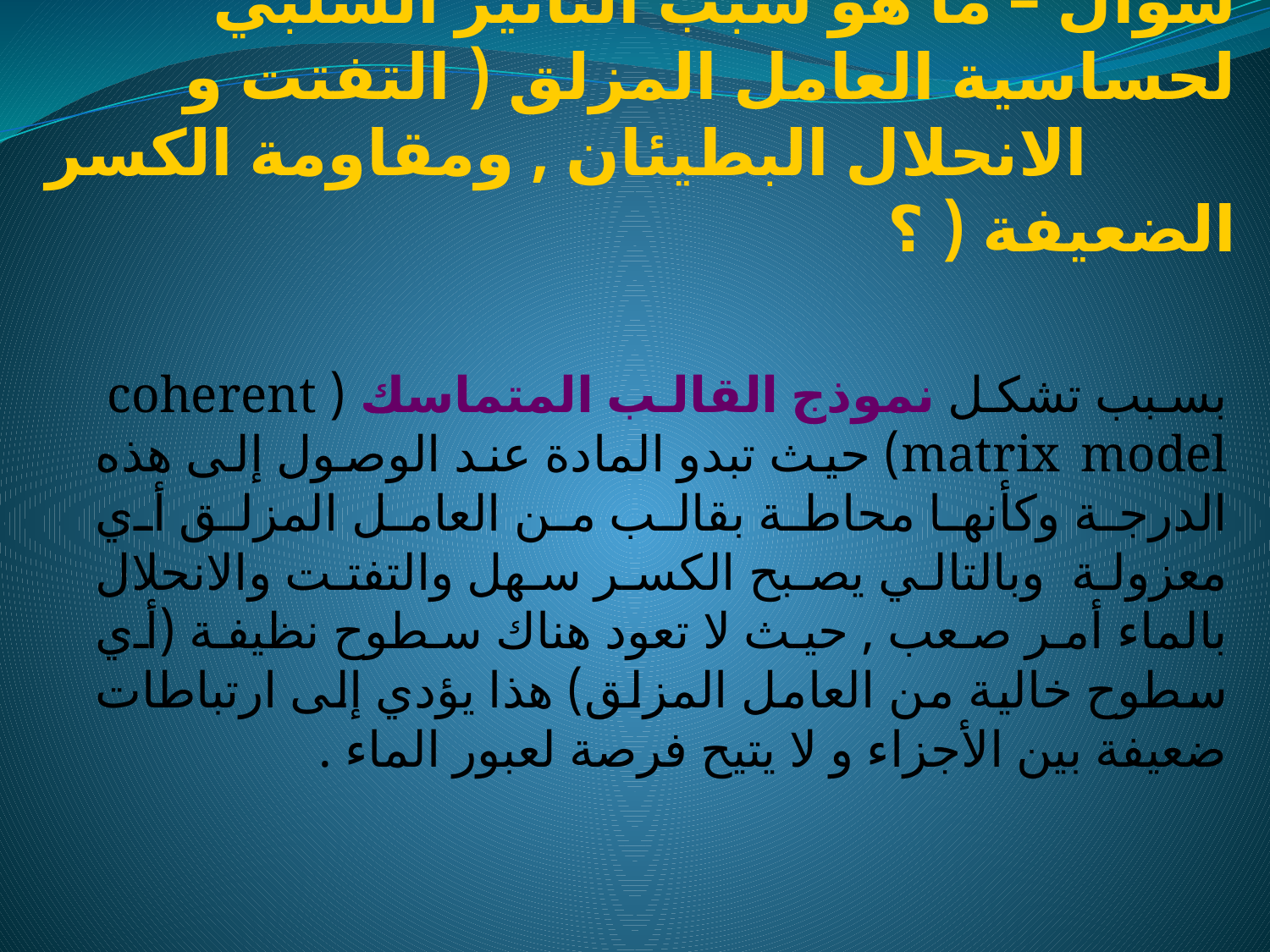

# سؤال – ما هو سبب التأثير السلبي لحساسية العامل المزلق ( التفتت و                   الانحلال البطيئان , ومقاومة الكسر الضعيفة ( ؟
بسبب تشكل نموذج القالب المتماسك ( coherent matrix model) حيث تبدو المادة عند الوصول إلى هذه الدرجة وكأنها محاطة بقالب من العامل المزلق أي معزولة  وبالتالي يصبح الكسر سهل والتفتت والانحلال بالماء أمر صعب , حيث لا تعود هناك سطوح نظيفة (أي سطوح خالية من العامل المزلق) هذا يؤدي إلى ارتباطات ضعيفة بين الأجزاء و لا يتيح فرصة لعبور الماء .